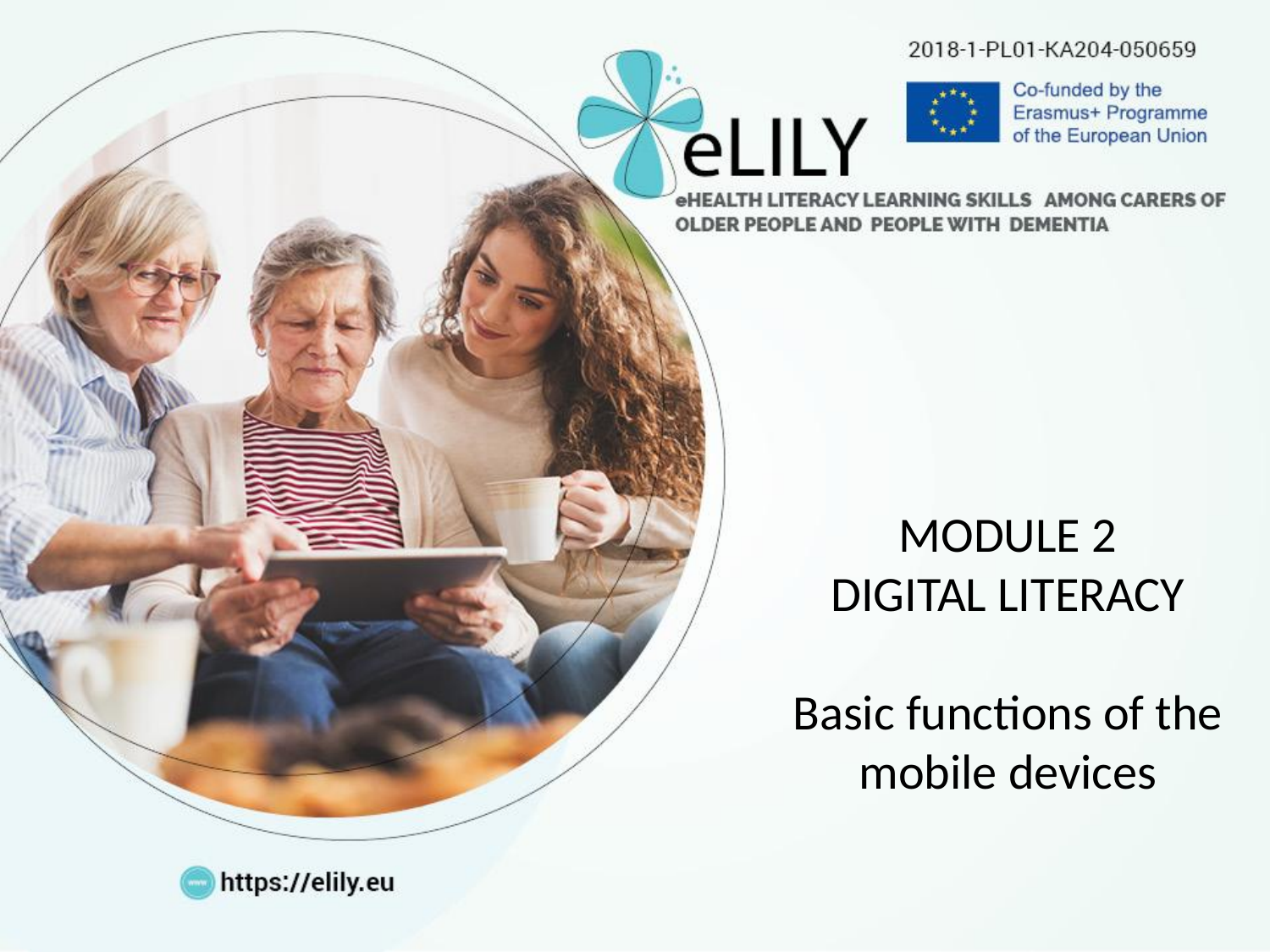

MODULE 2
DIGITAL LITERACY

Basic functions of the
mobile devices